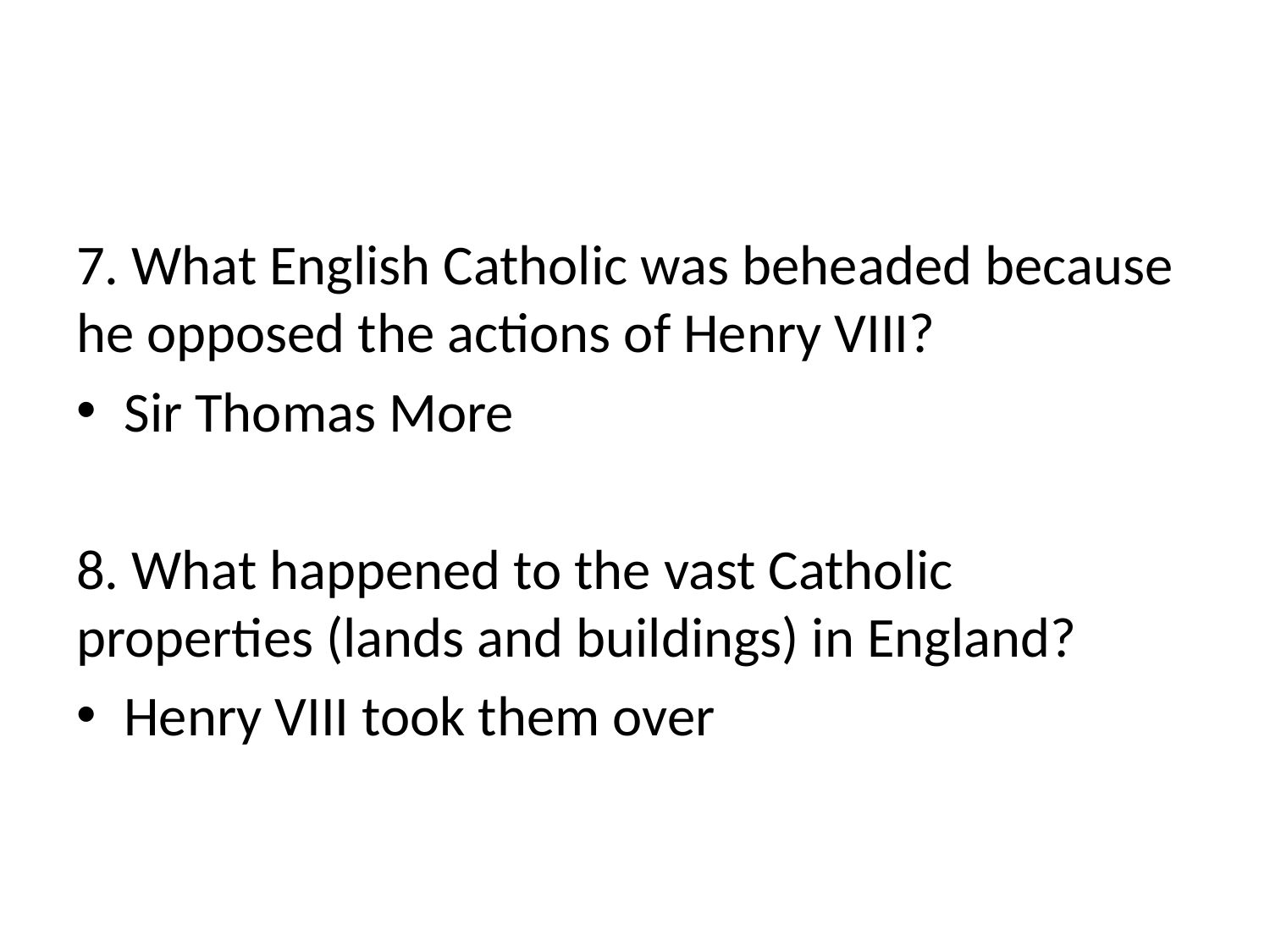

#
7. What English Catholic was beheaded because he opposed the actions of Henry VIII?
Sir Thomas More

8. What happened to the vast Catholic properties (lands and buildings) in England?
Henry VIII took them over